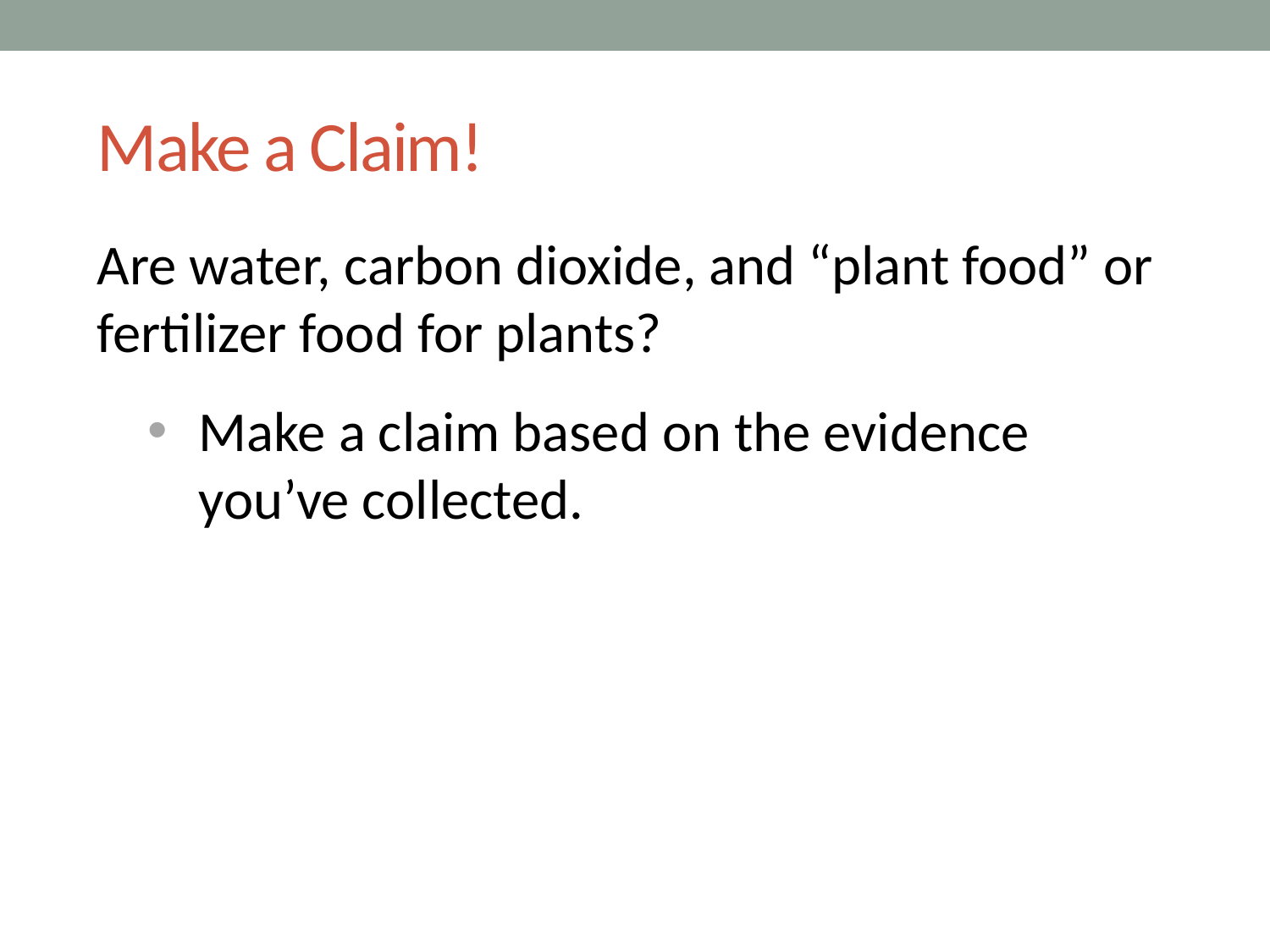

# Make a Claim!
Are water, carbon dioxide, and “plant food” or fertilizer food for plants?
Make a claim based on the evidence you’ve collected.